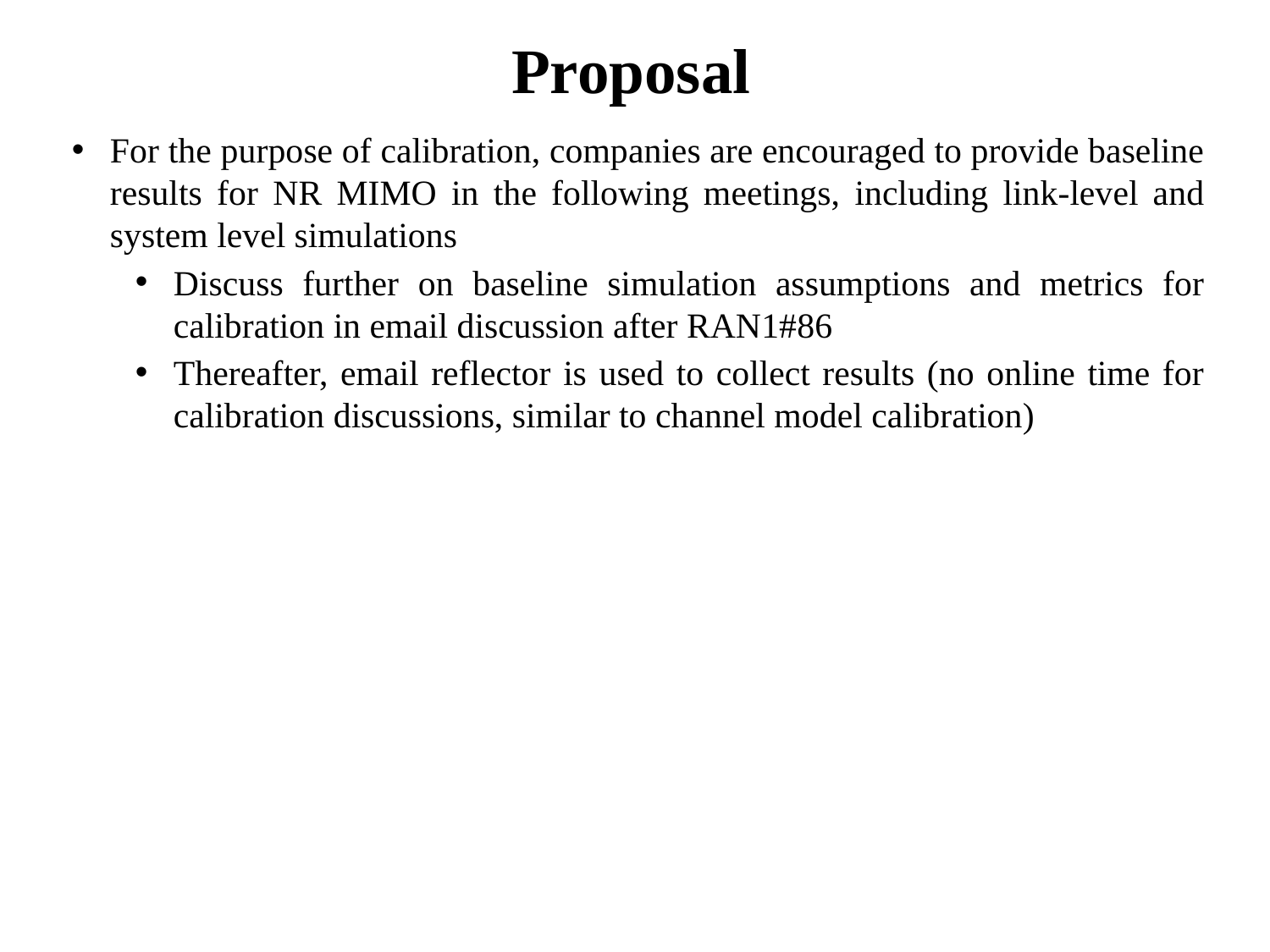

# Proposal
For the purpose of calibration, companies are encouraged to provide baseline results for NR MIMO in the following meetings, including link-level and system level simulations
Discuss further on baseline simulation assumptions and metrics for calibration in email discussion after RAN1#86
Thereafter, email reflector is used to collect results (no online time for calibration discussions, similar to channel model calibration)